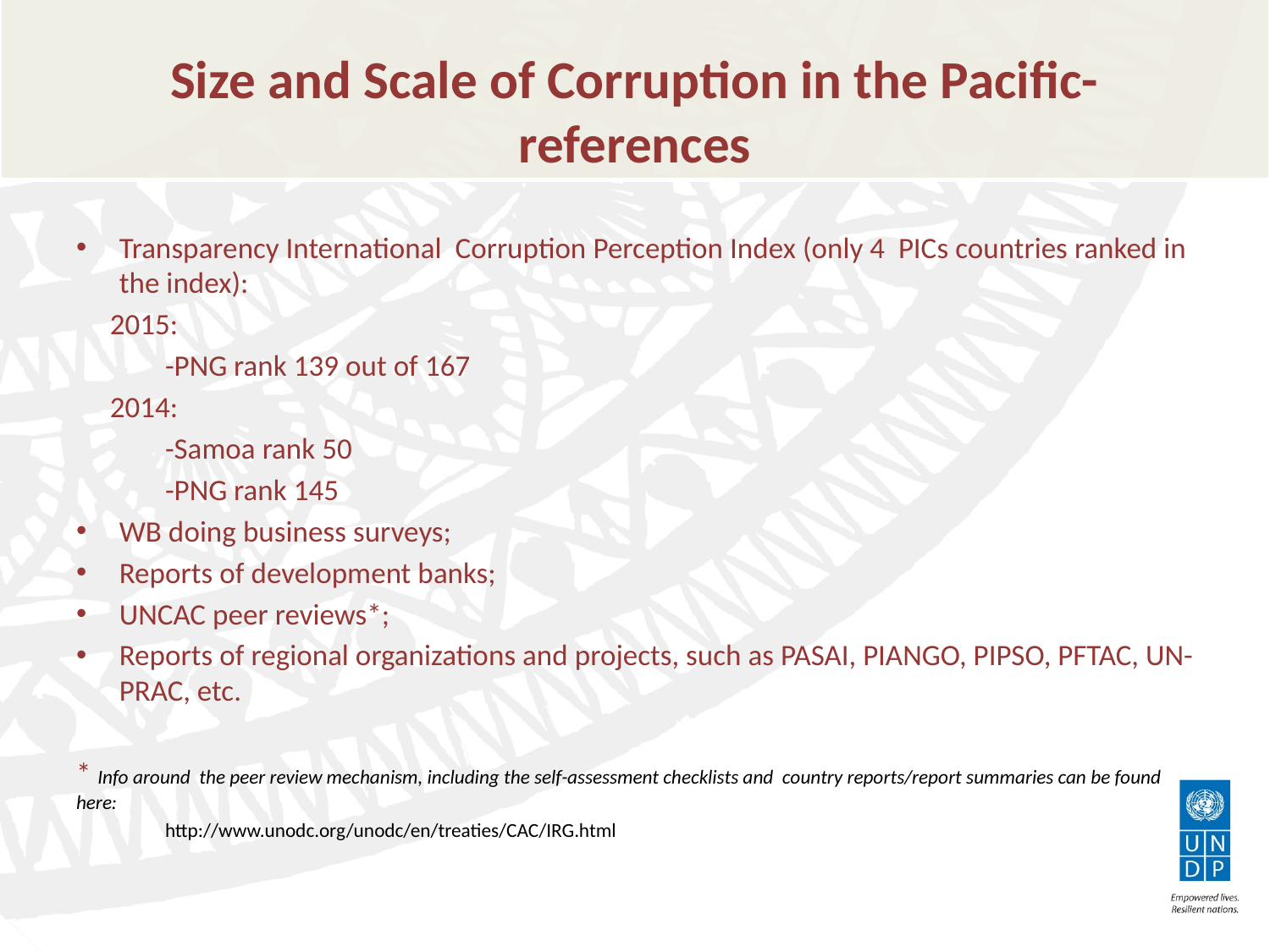

# Size and Scale of Corruption in the Pacific-references
Transparency International  Corruption Perception Index (only 4  PICs countries ranked in the index):
     2015:
	-PNG rank 139 out of 167
     2014:
	-Samoa rank 50
	-PNG rank 145
WB doing business surveys;
Reports of development banks;
UNCAC peer reviews*;
Reports of regional organizations and projects, such as PASAI, PIANGO, PIPSO, PFTAC, UN-PRAC, etc.

* Info around  the peer review mechanism, including the self-assessment checklists and  country reports/report summaries can be found here:
	http://www.unodc.org/unodc/en/treaties/CAC/IRG.html